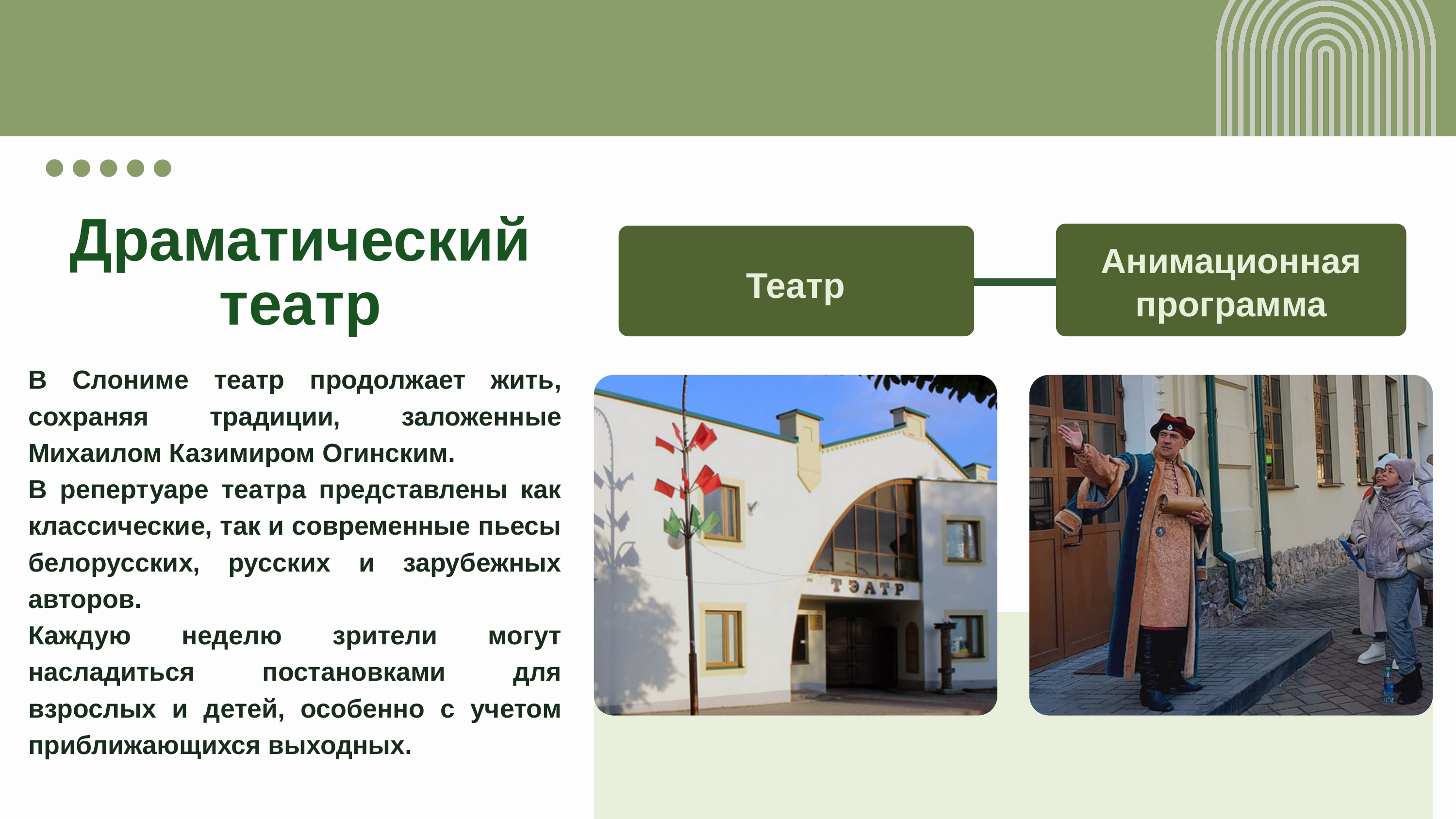

Драматический театр

Анимационная программа
Театр

В Слониме театр продолжает жить, сохраняя традиции, заложенные Михаилом Казимиром Огинским.
В репертуаре театра представлены как классические, так и современные пьесы белорусских, русских и зарубежных авторов.
Каждую неделю зрители могут насладиться постановками для взрослых и детей, особенно с учетом приближающихся выходных.